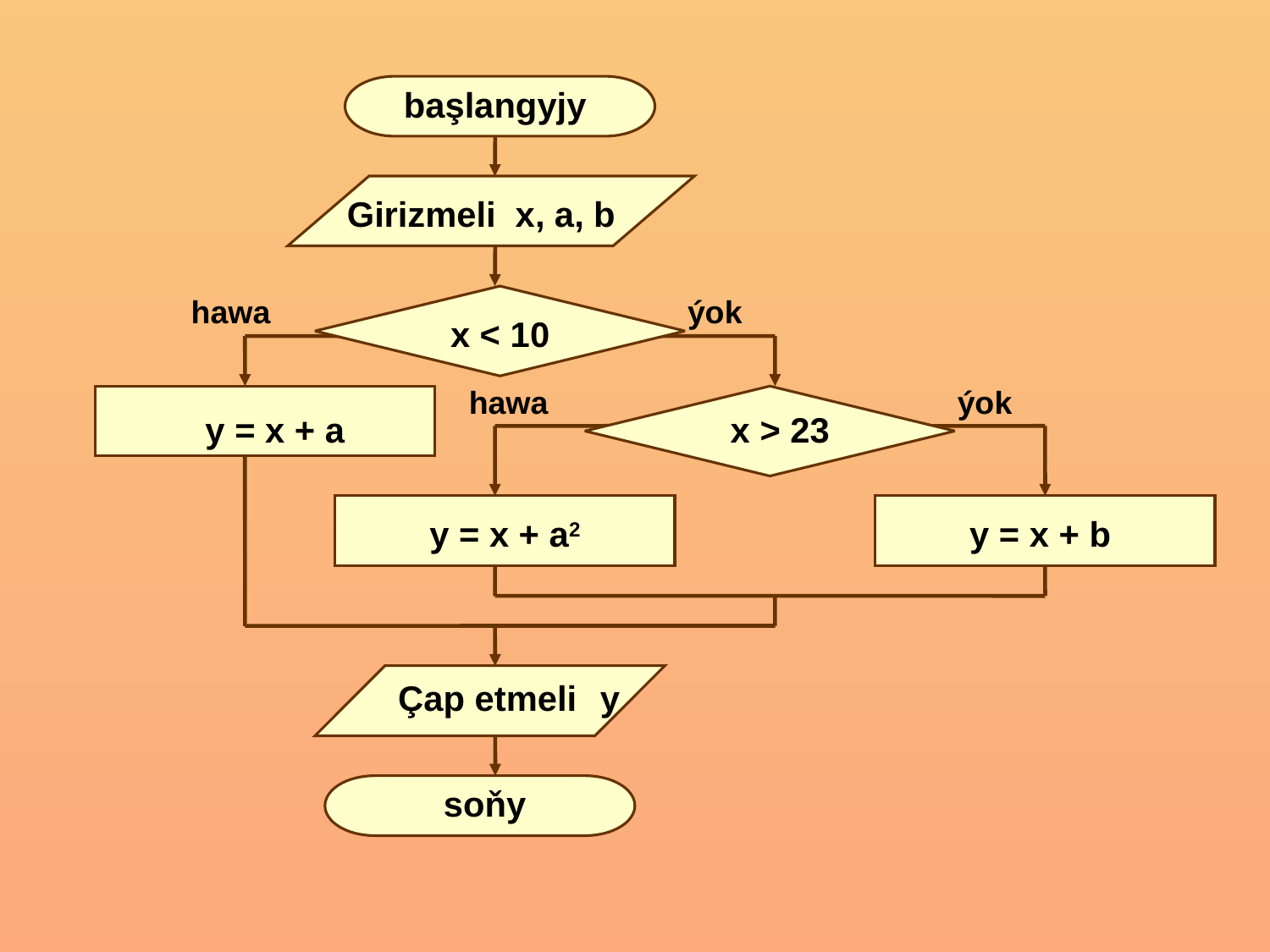

başlangyjy

Girizmeli  x, a, b

hawa

ýok

hawa

ýok

y = x + a

x > 23

y = x + a2

y = x + b

x < 10

Çap etmeli  y

soňy